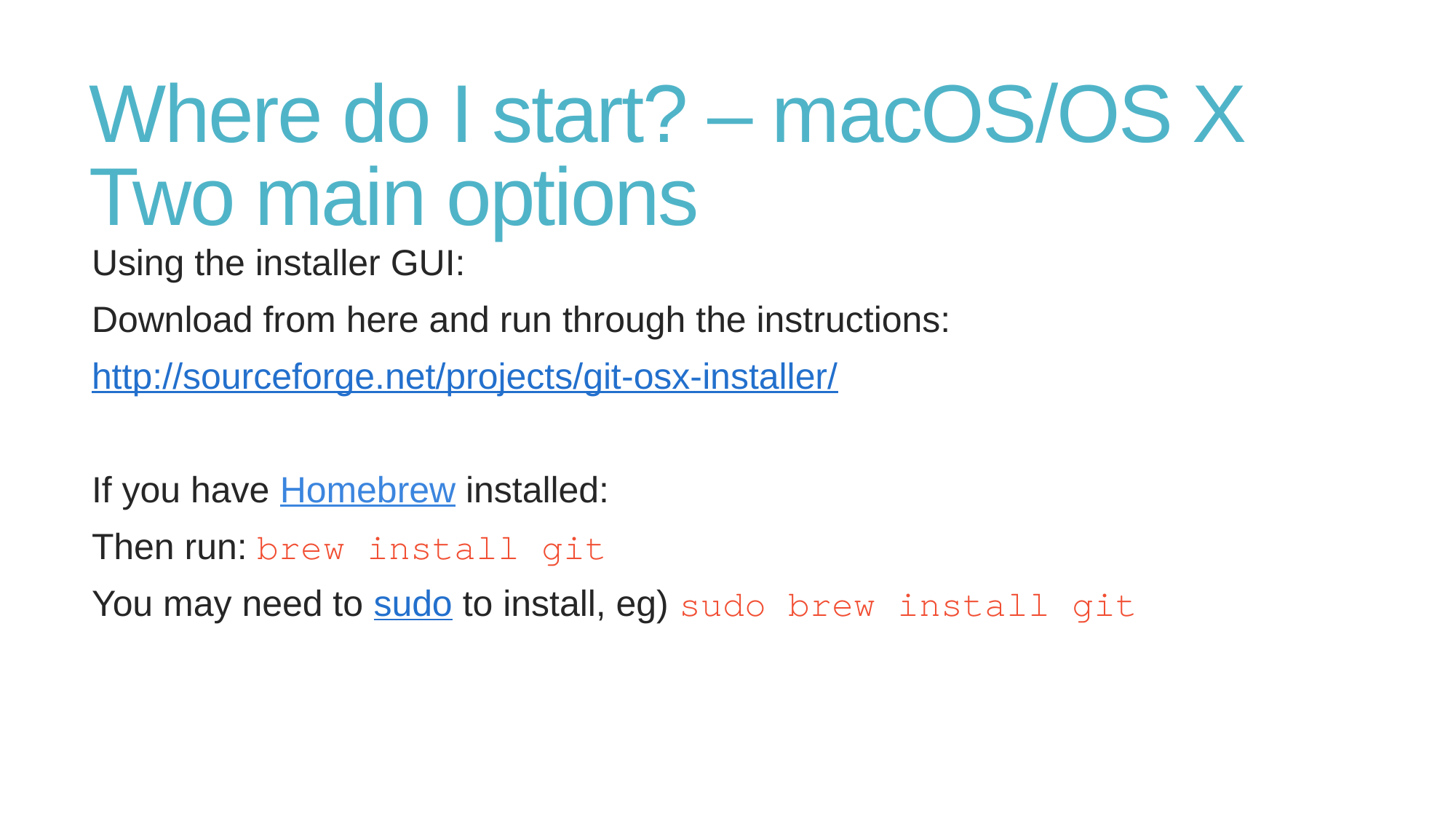

# Where do I start? – macOS/OS X Two main options
Using the installer GUI:
Download from here and run through the instructions:
http://sourceforge.net/projects/git-osx-installer/

If you have Homebrew installed:
Then run: brew install git
You may need to sudo to install, eg) sudo brew install git